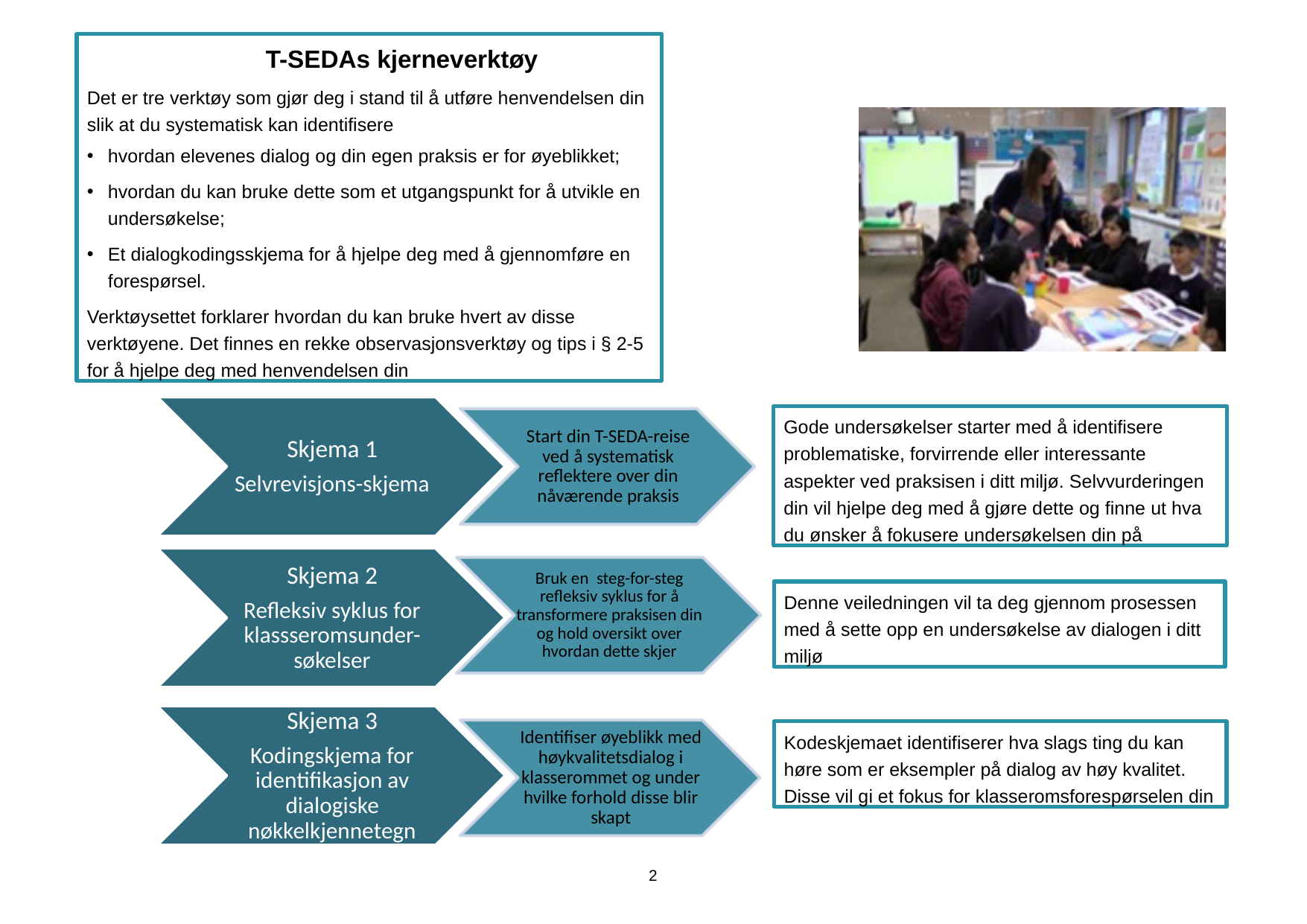

T-SEDAs kjerneverktøy
Det er tre verktøy som gjør deg i stand til å utføre henvendelsen din slik at du systematisk kan identifisere
hvordan elevenes dialog og din egen praksis er for øyeblikket;
hvordan du kan bruke dette som et utgangspunkt for å utvikle en undersøkelse;
Et dialogkodingsskjema for å hjelpe deg med å gjennomføre en forespørsel.
Verktøysettet forklarer hvordan du kan bruke hvert av disse verktøyene. Det finnes en rekke observasjonsverktøy og tips i § 2-5 for å hjelpe deg med henvendelsen din

Skjema 1
Selvrevisjons-skjema

Start din T-SEDA-reise ved å systematisk reflektere over din nåværende praksis

Skjema 2
Refleksiv syklus for klassseromsunder-søkelser

Bruk en  steg-for-steg refleksiv syklus for å transformere praksisen din og hold oversikt over hvordan dette skjer

Skjema 3
Kodingskjema for identifikasjon av dialogiske nøkkelkjennetegn

Identifiser øyeblikk med høykvalitetsdialog i klasserommet og under hvilke forhold disse blir skapt
Gode undersøkelser starter med å identifisere problematiske, forvirrende eller interessante aspekter ved praksisen i ditt miljø. Selvvurderingen din vil hjelpe deg med å gjøre dette og finne ut hva du ønsker å fokusere undersøkelsen din på
Denne veiledningen vil ta deg gjennom prosessen med å sette opp en undersøkelse av dialogen i ditt miljø
Kodeskjemaet identifiserer hva slags ting du kan høre som er eksempler på dialog av høy kvalitet. Disse vil gi et fokus for klasseromsforespørselen din
2